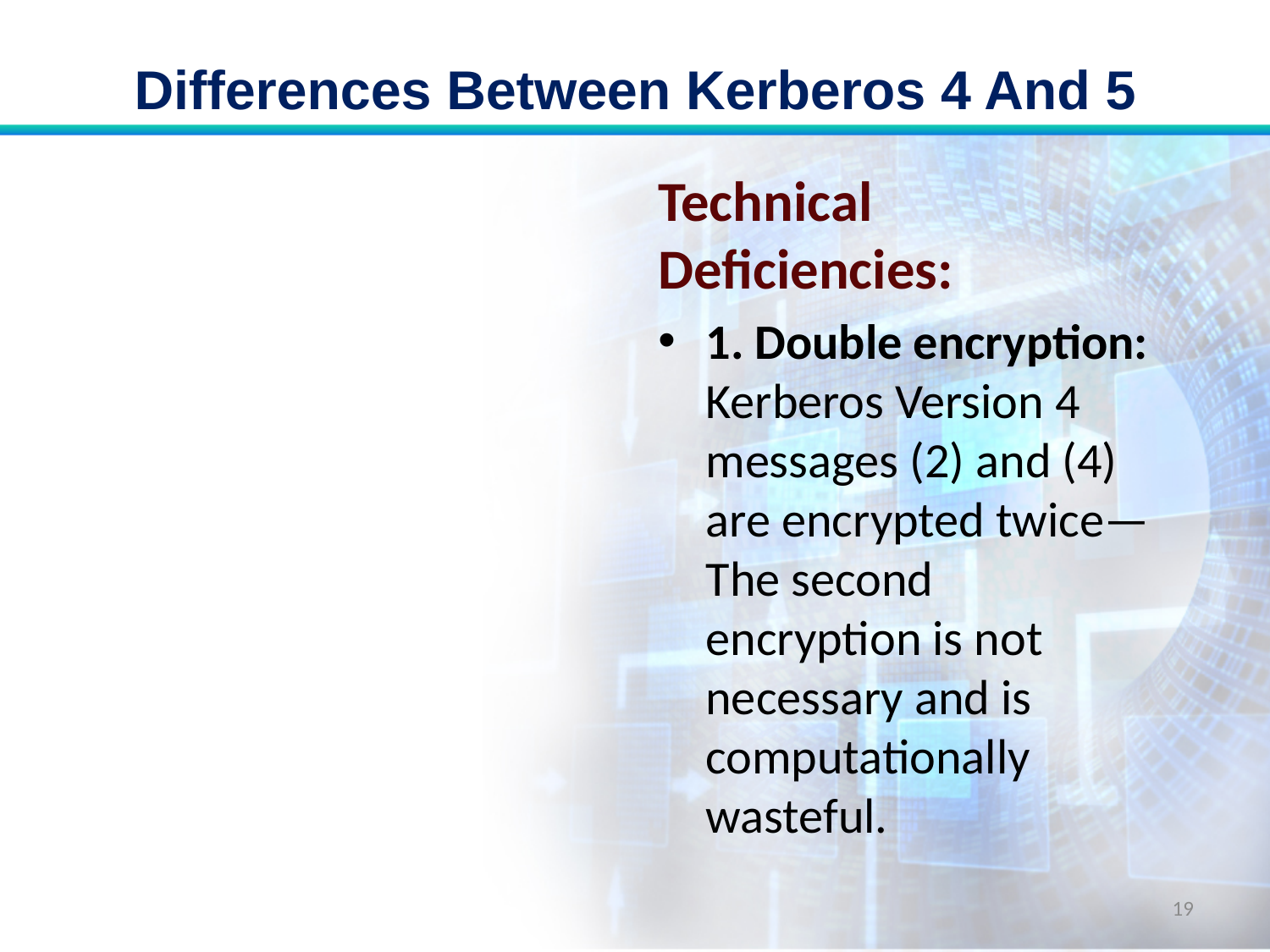

# Differences Between Kerberos 4 And 5
Technical Deficiencies:
1. Double encryption: Kerberos Version 4 messages (2) and (4) are encrypted twice—The second encryption is not necessary and is computationally wasteful.
19